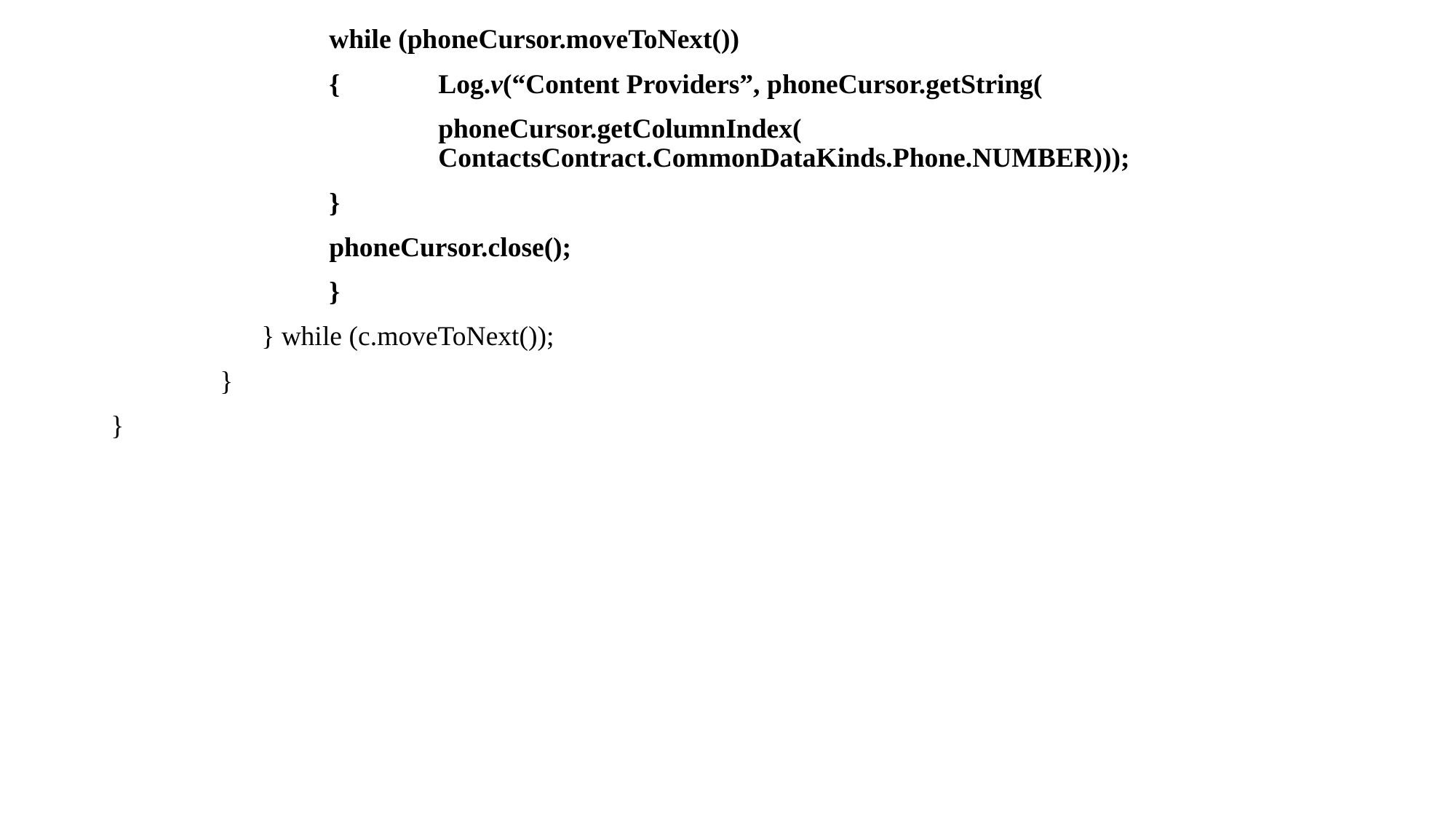

while (phoneCursor.moveToNext())
		{	Log.v(“Content Providers”, phoneCursor.getString(
			phoneCursor.getColumnIndex( 								ContactsContract.CommonDataKinds.Phone.NUMBER)));
		}
		phoneCursor.close();
		}
	      } while (c.moveToNext());
	}
}